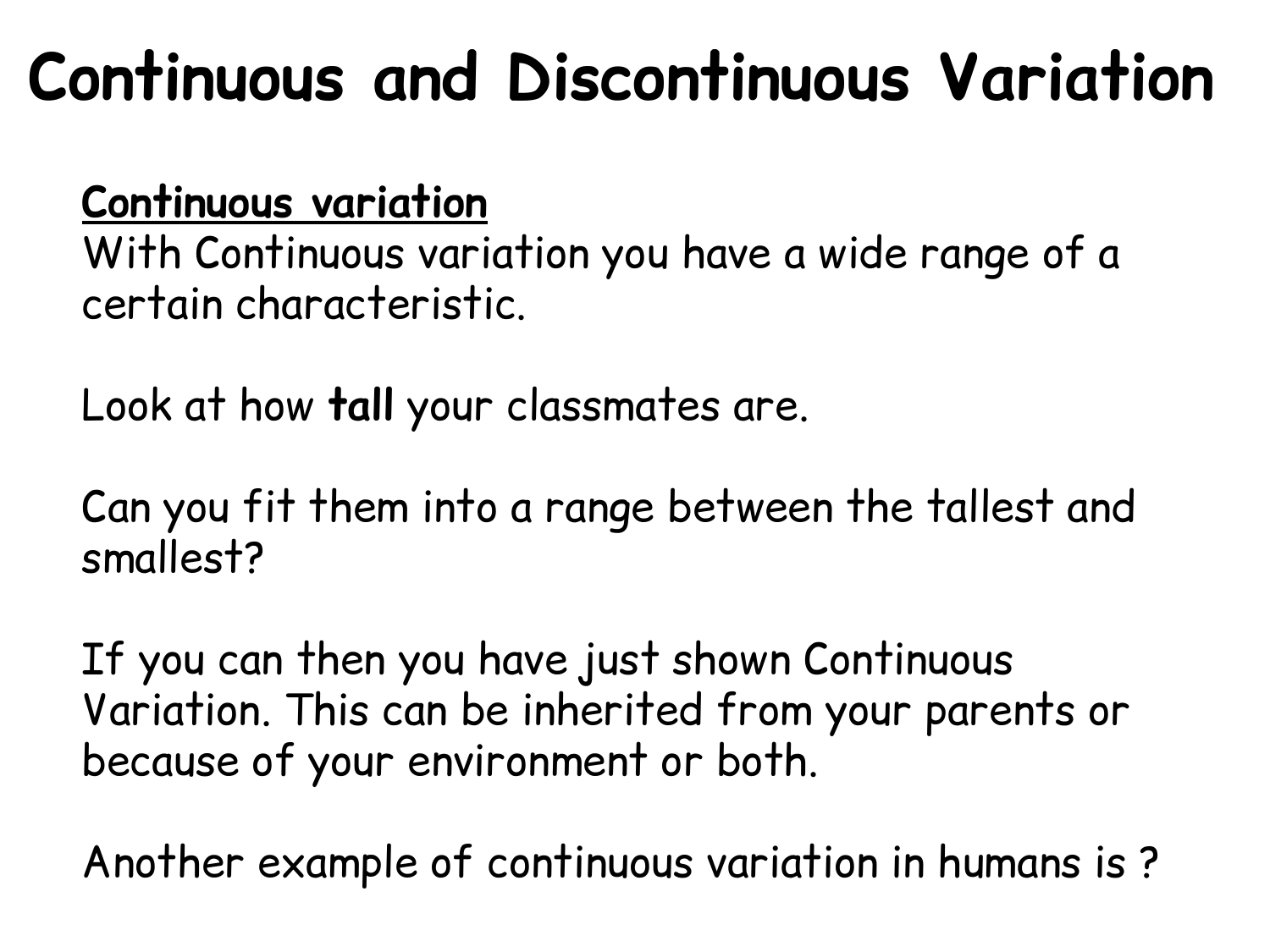

Continuous and Discontinuous Variation
Continuous variation
With Continuous variation you have a wide range of a certain characteristic.

Look at how tall your classmates are.

Can you fit them into a range between the tallest and smallest?

If you can then you have just shown Continuous Variation. This can be inherited from your parents or because of your environment or both.

Another example of continuous variation in humans is ?